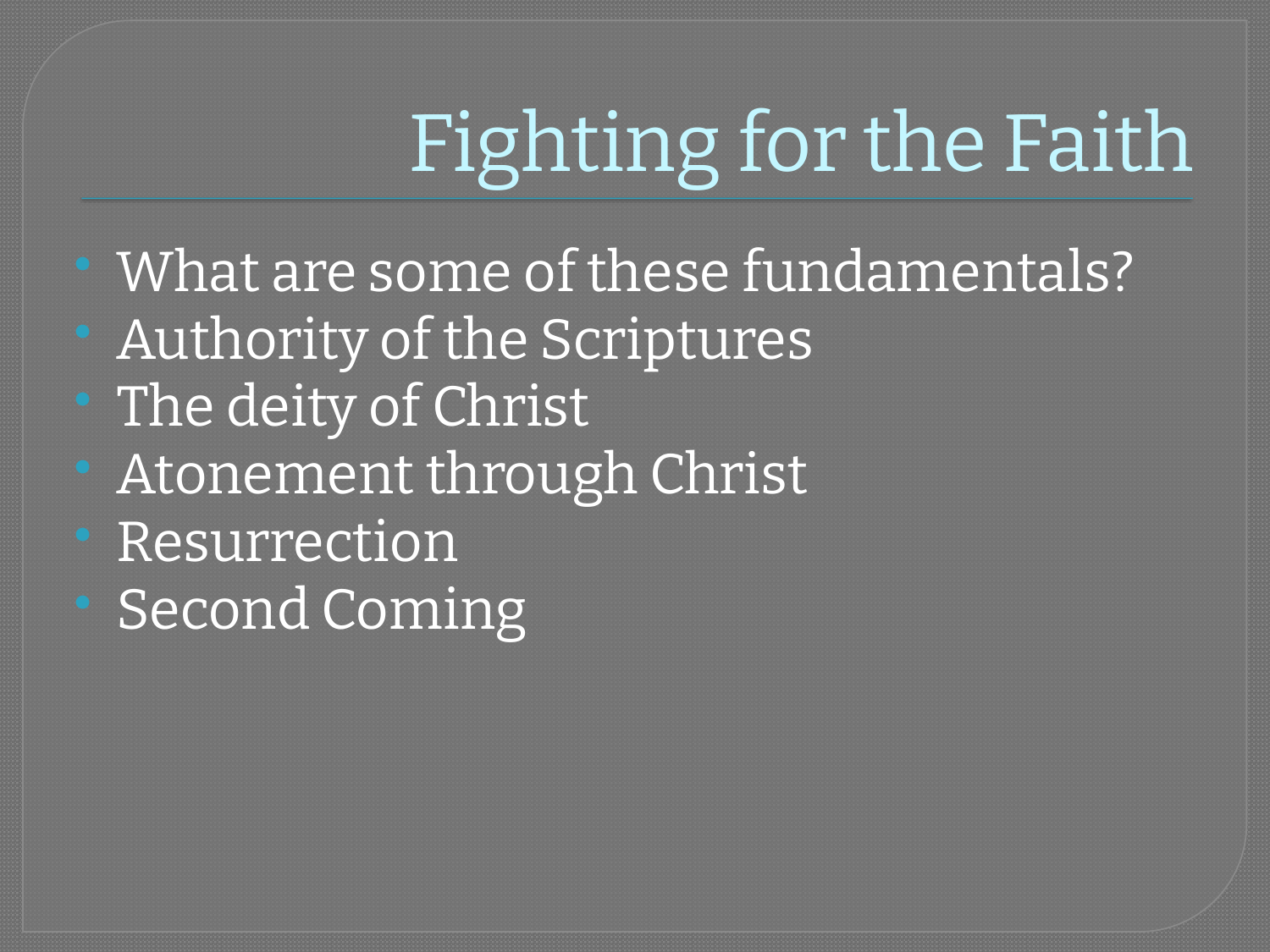

# Fighting for the Faith
What are some of these fundamentals?
Authority of the Scriptures
The deity of Christ
Atonement through Christ
Resurrection
Second Coming